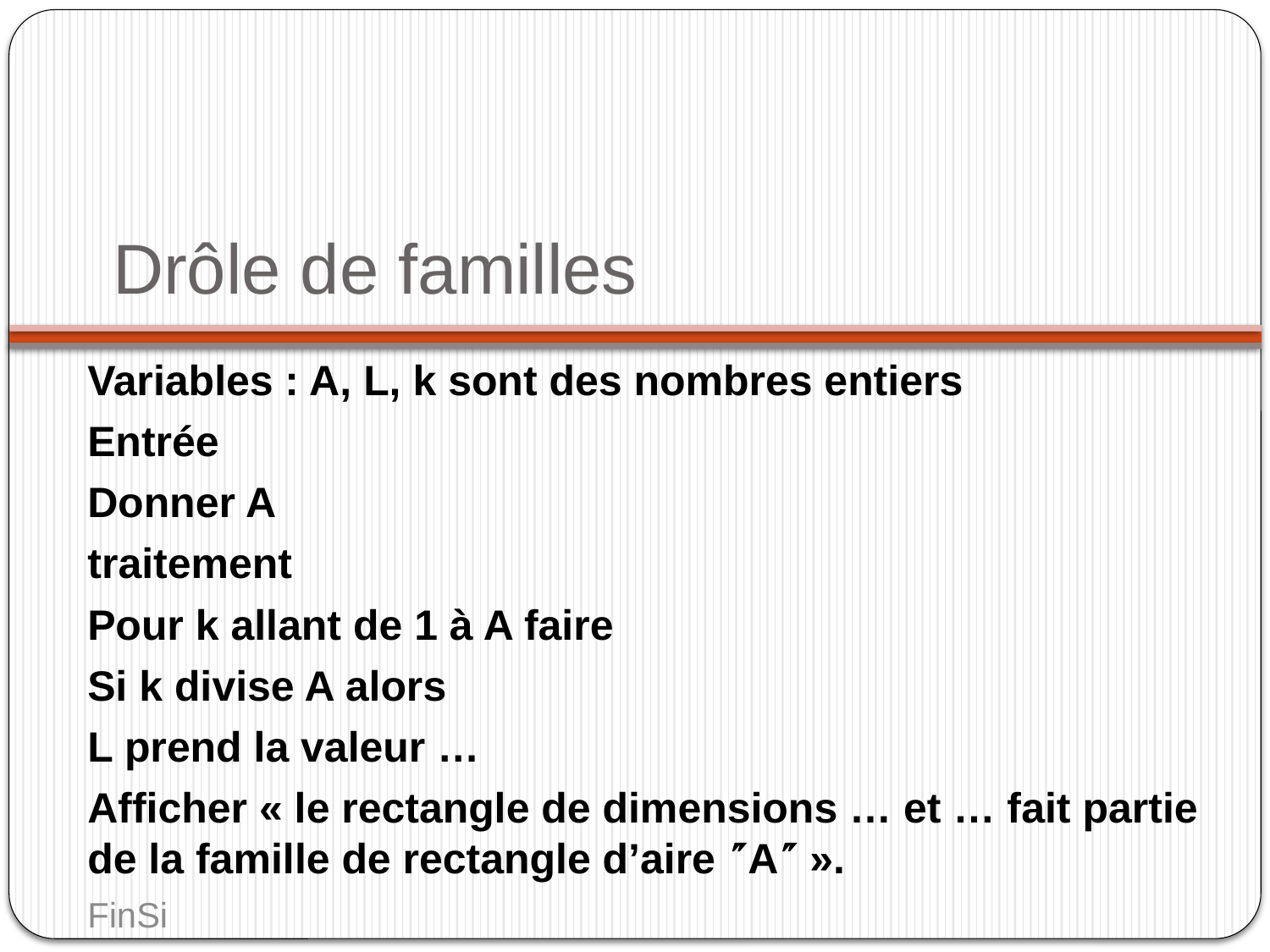

# Drôle de familles

Variables : A, L, k sont des nombres entiers
Entrée
Donner A
traitement
Pour k allant de 1 à A faire
Si k divise A alors
L prend la valeur …
Afficher « le rectangle de dimensions … et … fait partie de la famille de rectangle d’aire ″A″ ».
FinSi